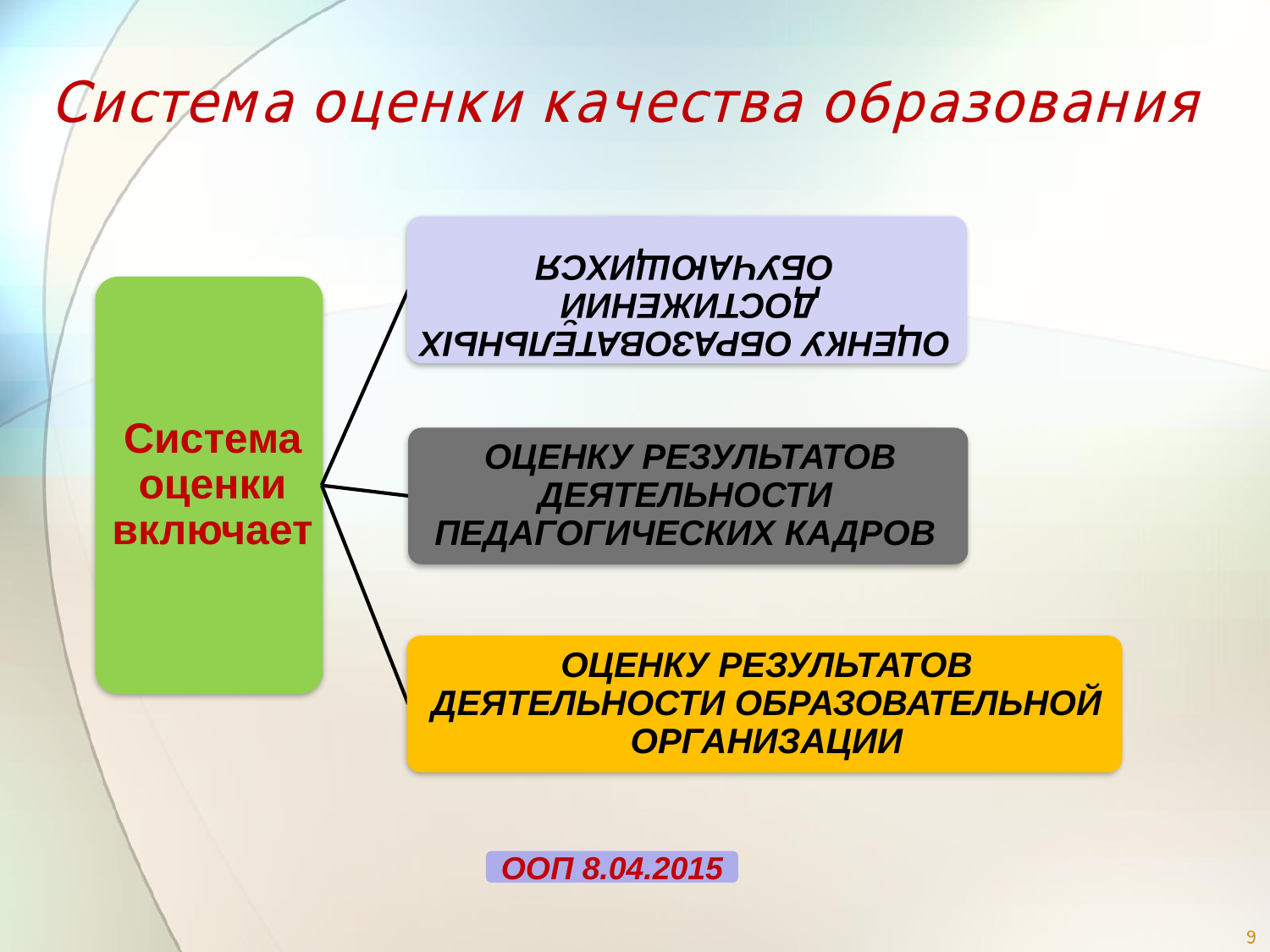

Система оценки качества образования
Система оценки включает

ОЦЕНКУ ОБРАЗОВАТЕЛЬНЫХ
ДОСТИЖЕНИЙ
ОБУЧАЮЩИХСЯ

ОЦЕНКУ РЕЗУЛЬТАТОВ ДЕЯТЕЛЬНОСТИ  ПЕДАГОГИЧЕСКИХ КАДРОВ

ОЦЕНКУ РЕЗУЛЬТАТОВ ДЕЯТЕЛЬНОСТИ ОБРАЗОВАТЕЛЬНОЙ ОРГАНИЗАЦИИ
ООП 8.04.2015
9